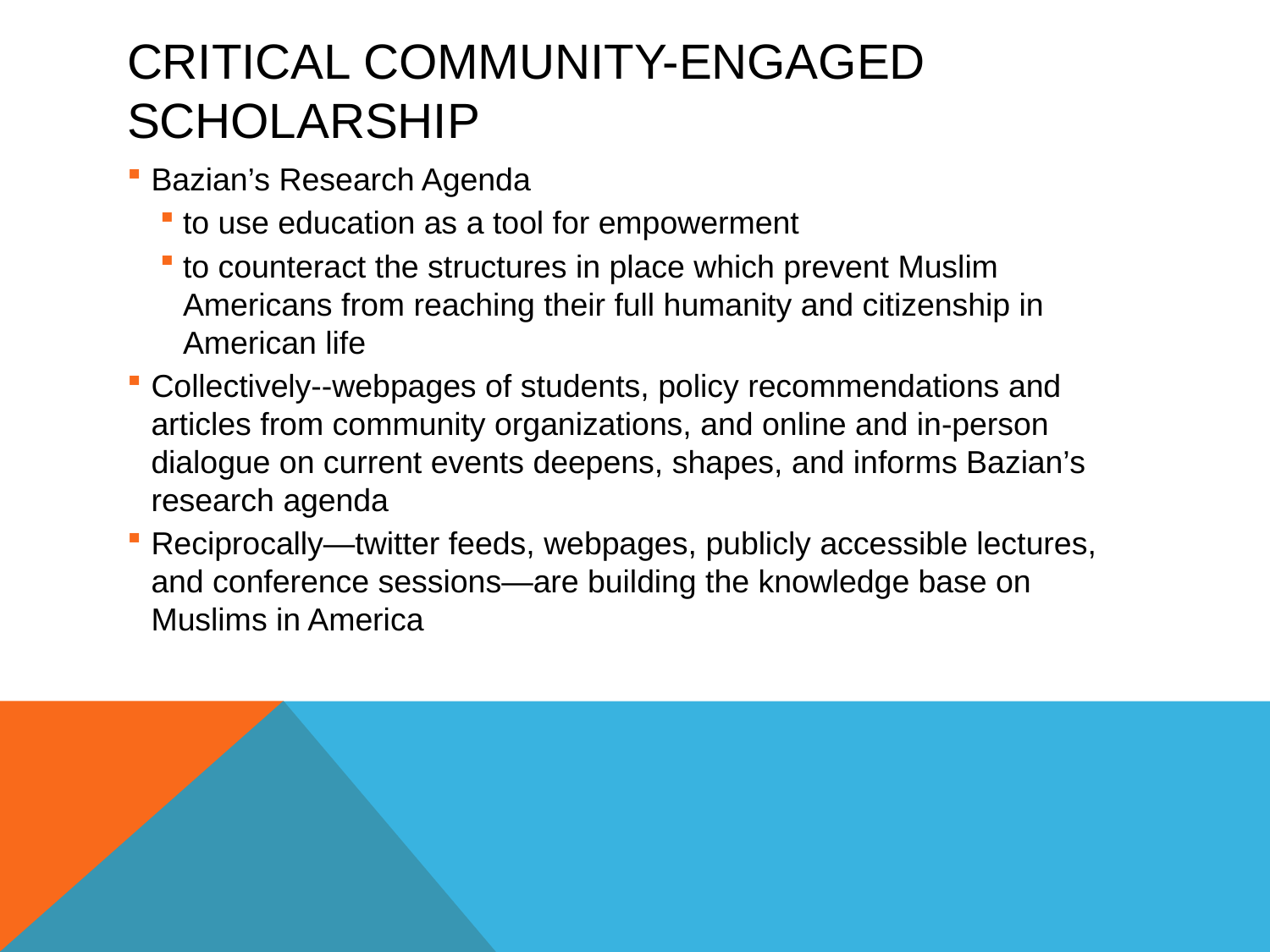

# critical community-engaged scholarship
Bazian’s Research Agenda
to use education as a tool for empowerment
to counteract the structures in place which prevent Muslim Americans from reaching their full humanity and citizenship in American life
Collectively--webpages of students, policy recommendations and articles from community organizations, and online and in-person dialogue on current events deepens, shapes, and informs Bazian’s research agenda
Reciprocally—twitter feeds, webpages, publicly accessible lectures, and conference sessions—are building the knowledge base on Muslims in America